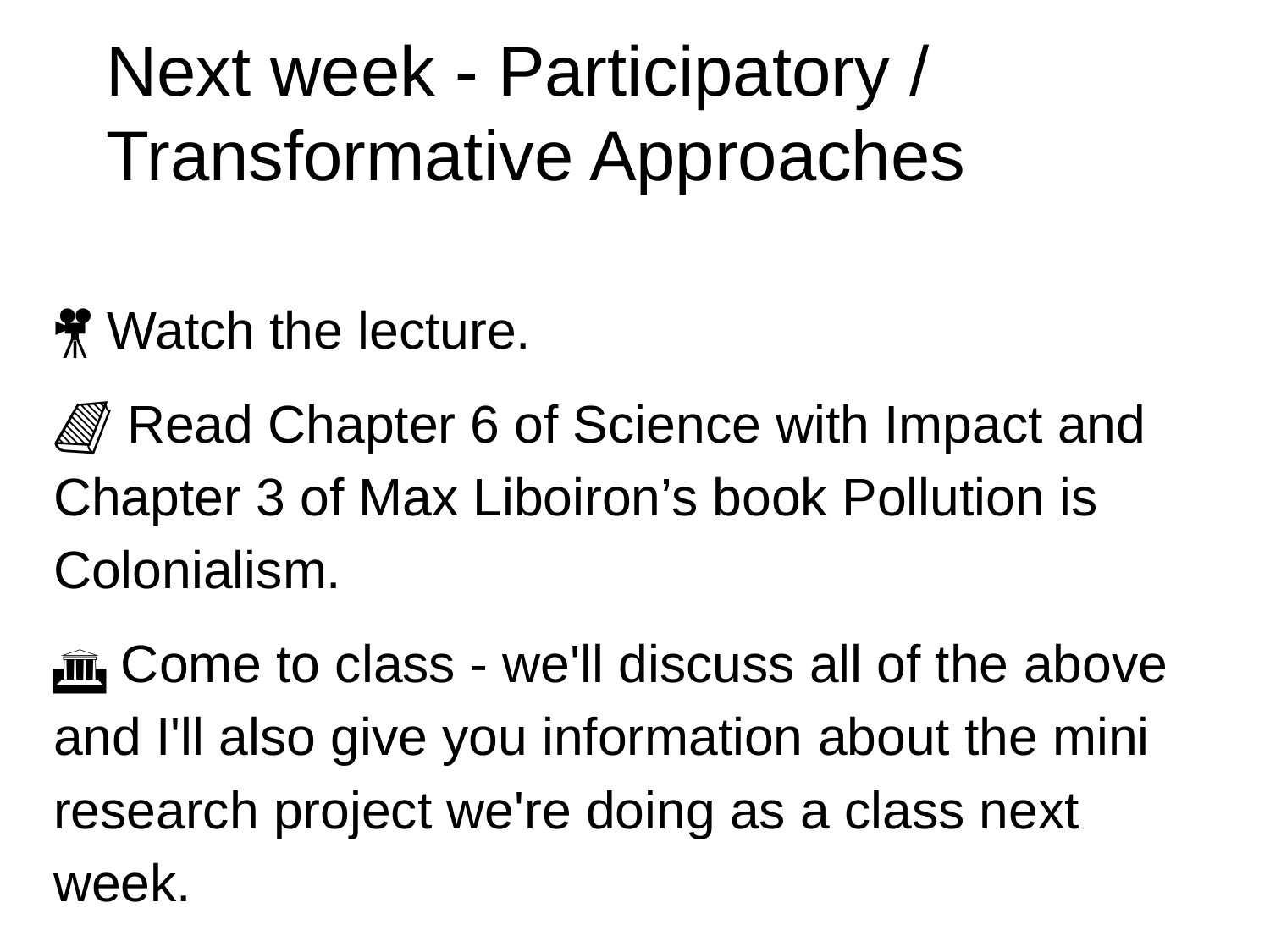

# Next week - Participatory / Transformative Approaches
🎥 Watch the lecture.
📗 Read Chapter 6 of Science with Impact and Chapter 3 of Max Liboiron’s book Pollution is Colonialism.
🏛 Come to class - we'll discuss all of the above and I'll also give you information about the mini research project we're doing as a class next week.